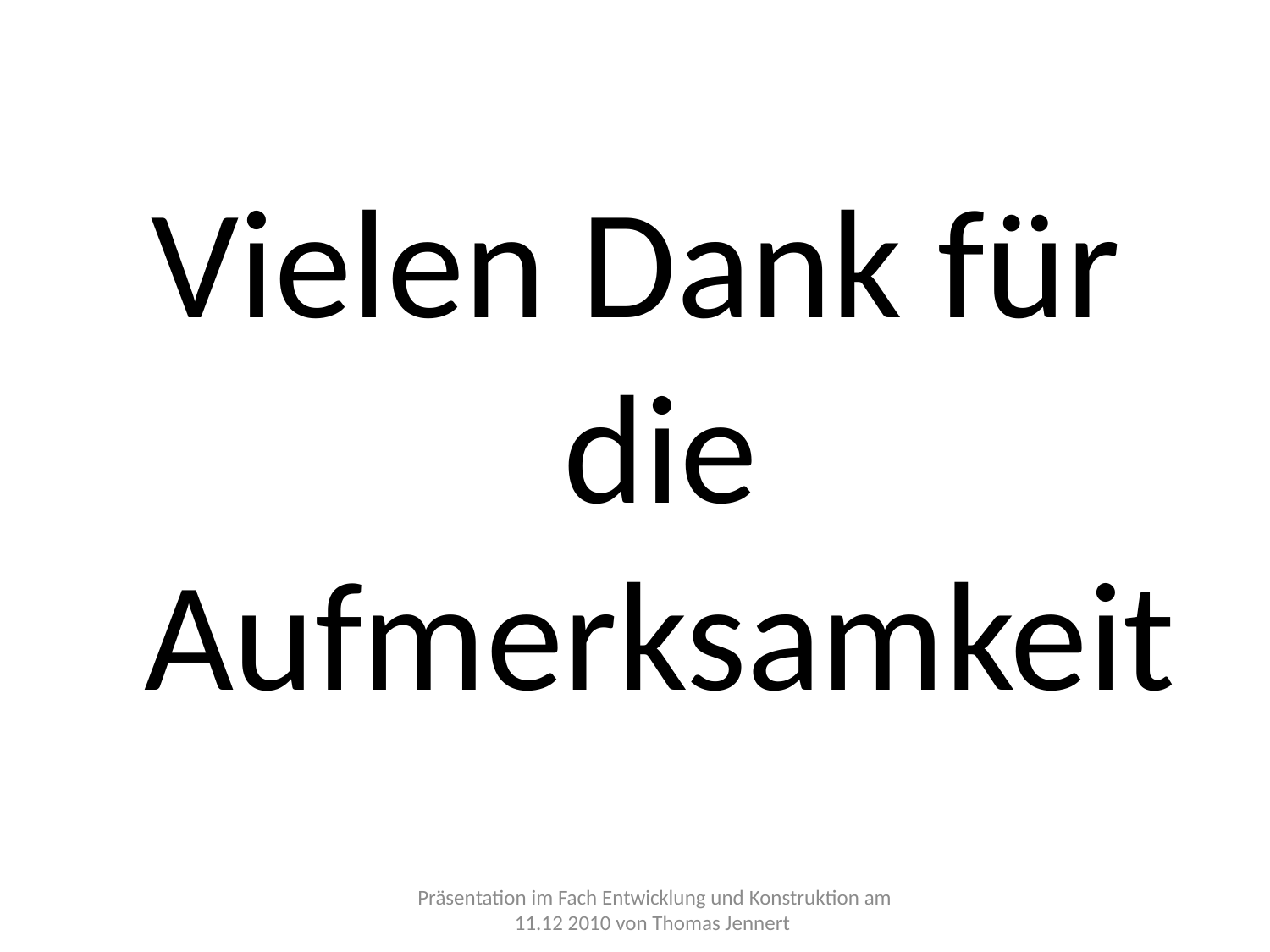

Vielen Dank für die Aufmerksamkeit
Präsentation im Fach Entwicklung und Konstruktion am 11.12 2010 von Thomas Jennert